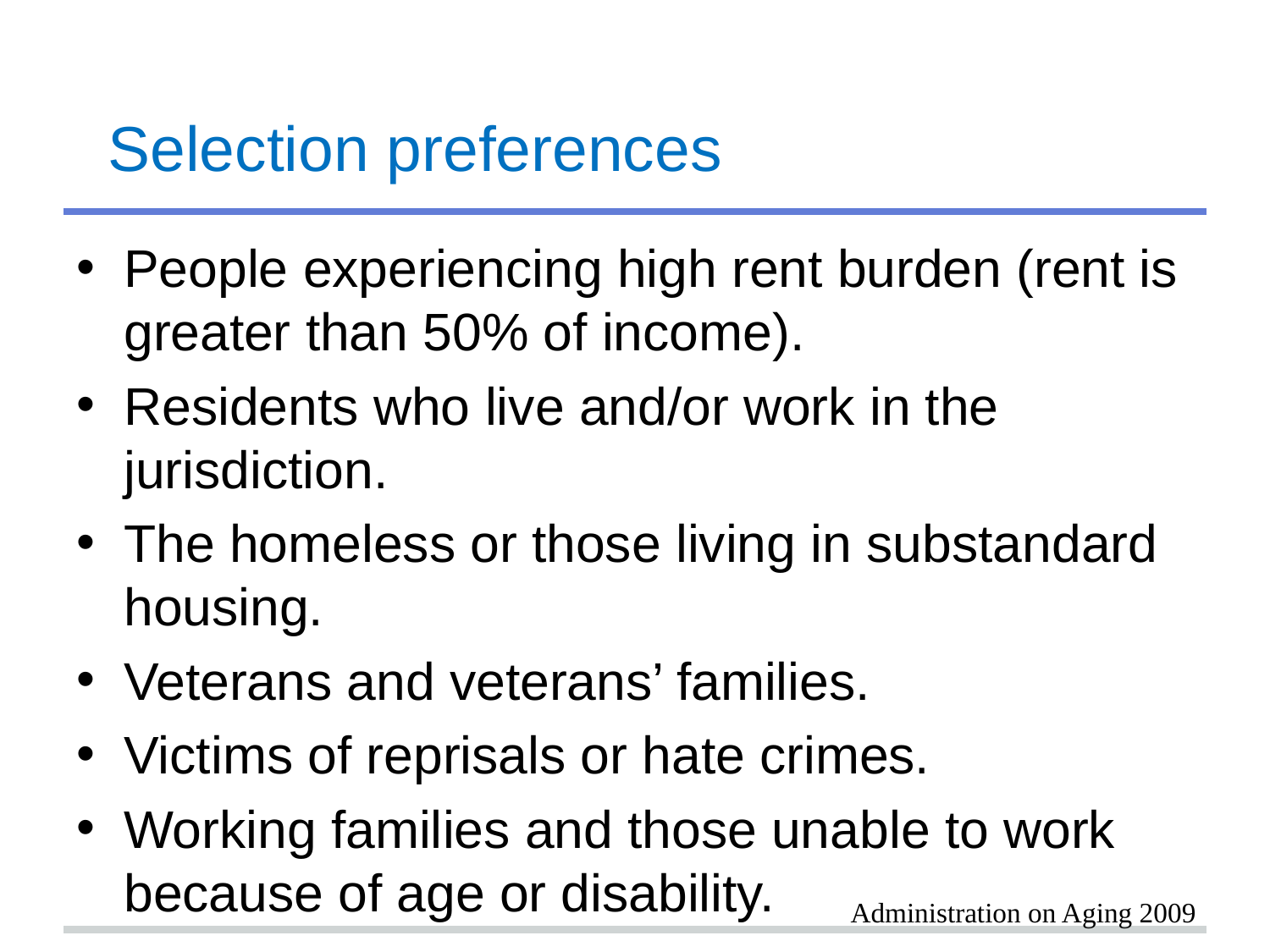

# Selection preferences
People experiencing high rent burden (rent is greater than 50% of income).
Residents who live and/or work in the jurisdiction.
The homeless or those living in substandard housing.
Veterans and veterans’ families.
Victims of reprisals or hate crimes.
Working families and those unable to work because of age or disability.
Administration on Aging 2009